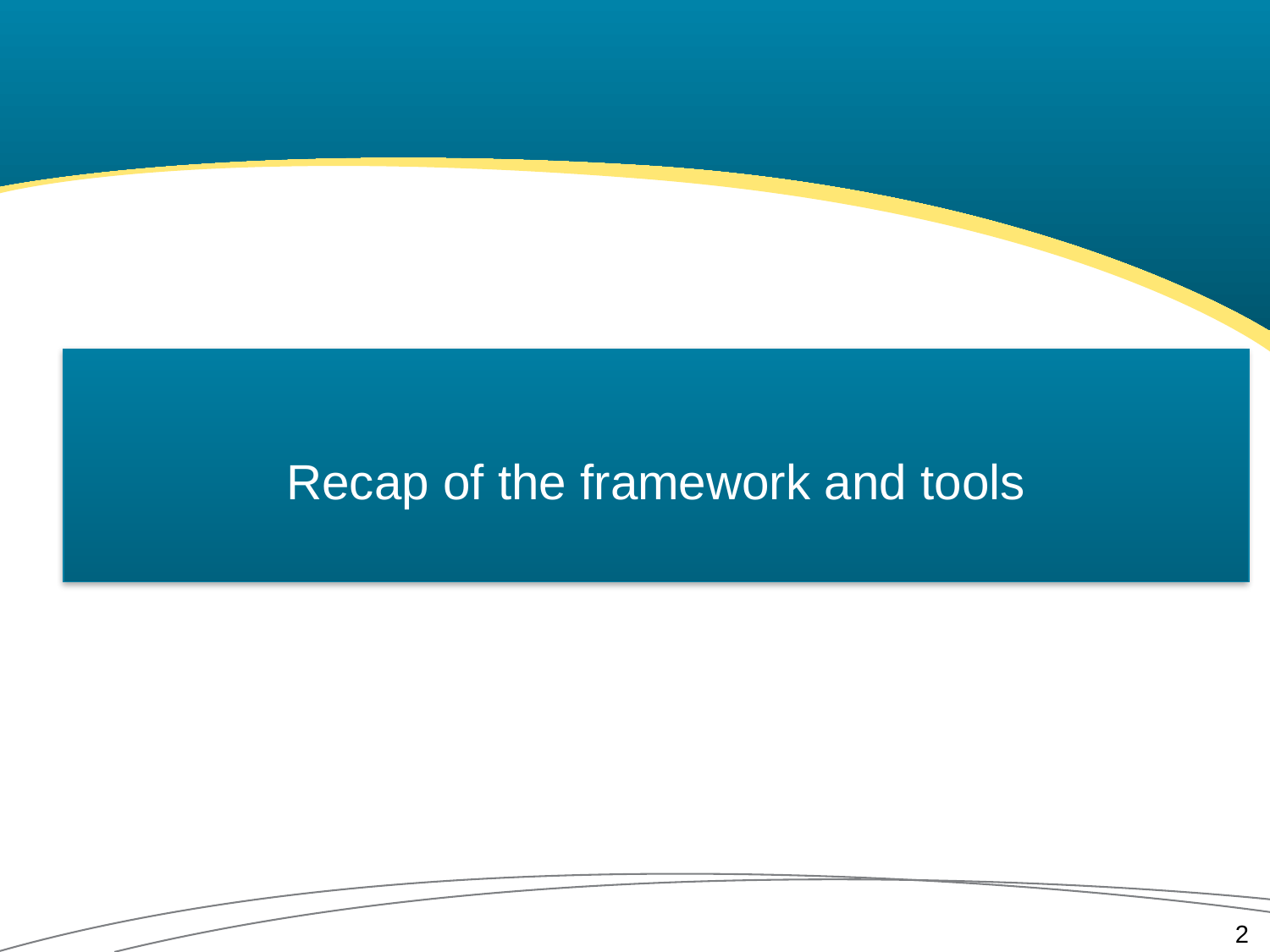

Recap of the framework and tools
2